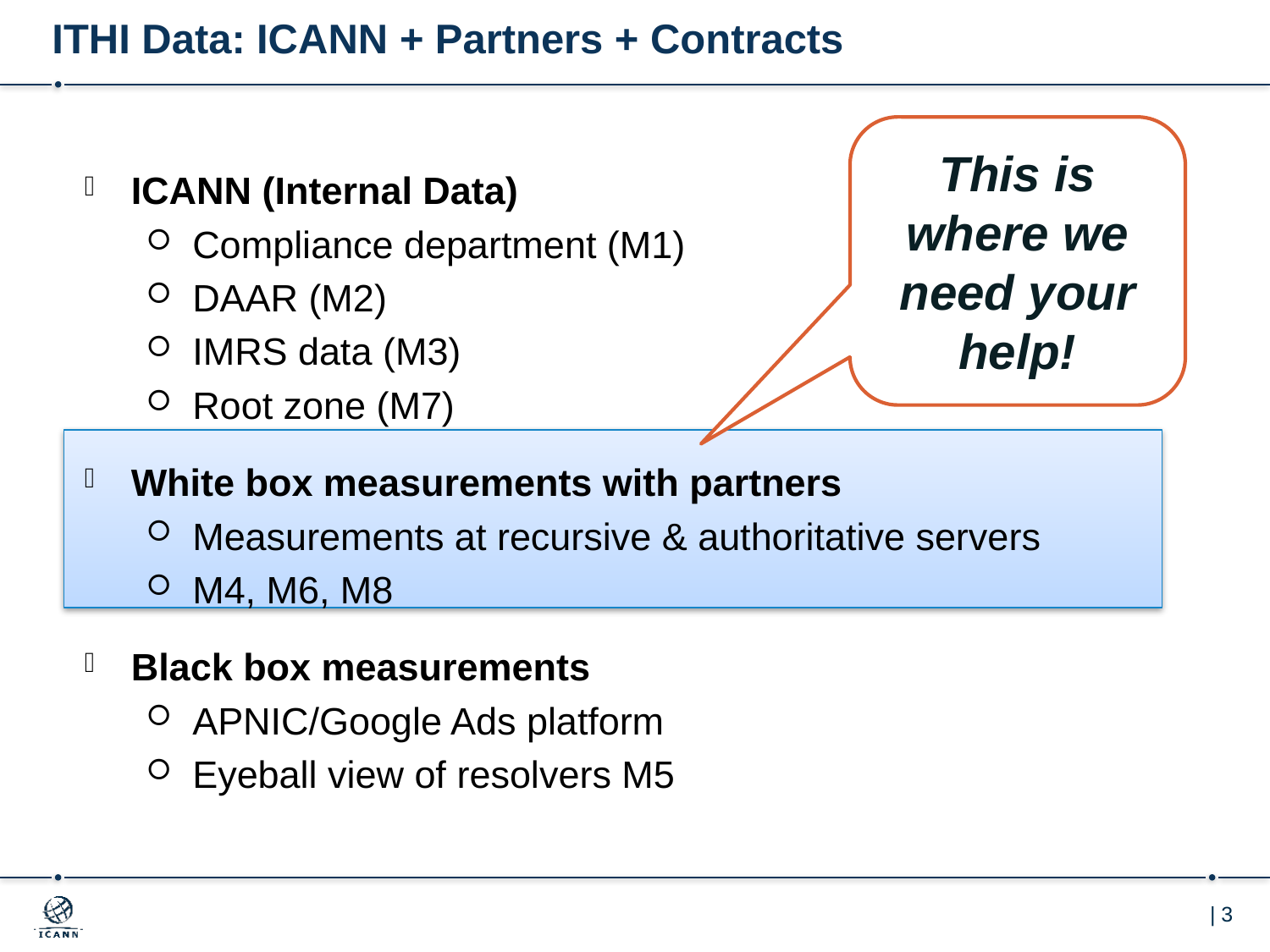

# ITHI Data: ICANN + Partners + Contracts
This is where we need your help!
ICANN (Internal Data)
Compliance department (M1)
DAAR (M2)
IMRS data (M3)
Root zone (M7)
White box measurements with partners
Measurements at recursive & authoritative servers
M4, M6, M8
Black box measurements
APNIC/Google Ads platform
Eyeball view of resolvers M5